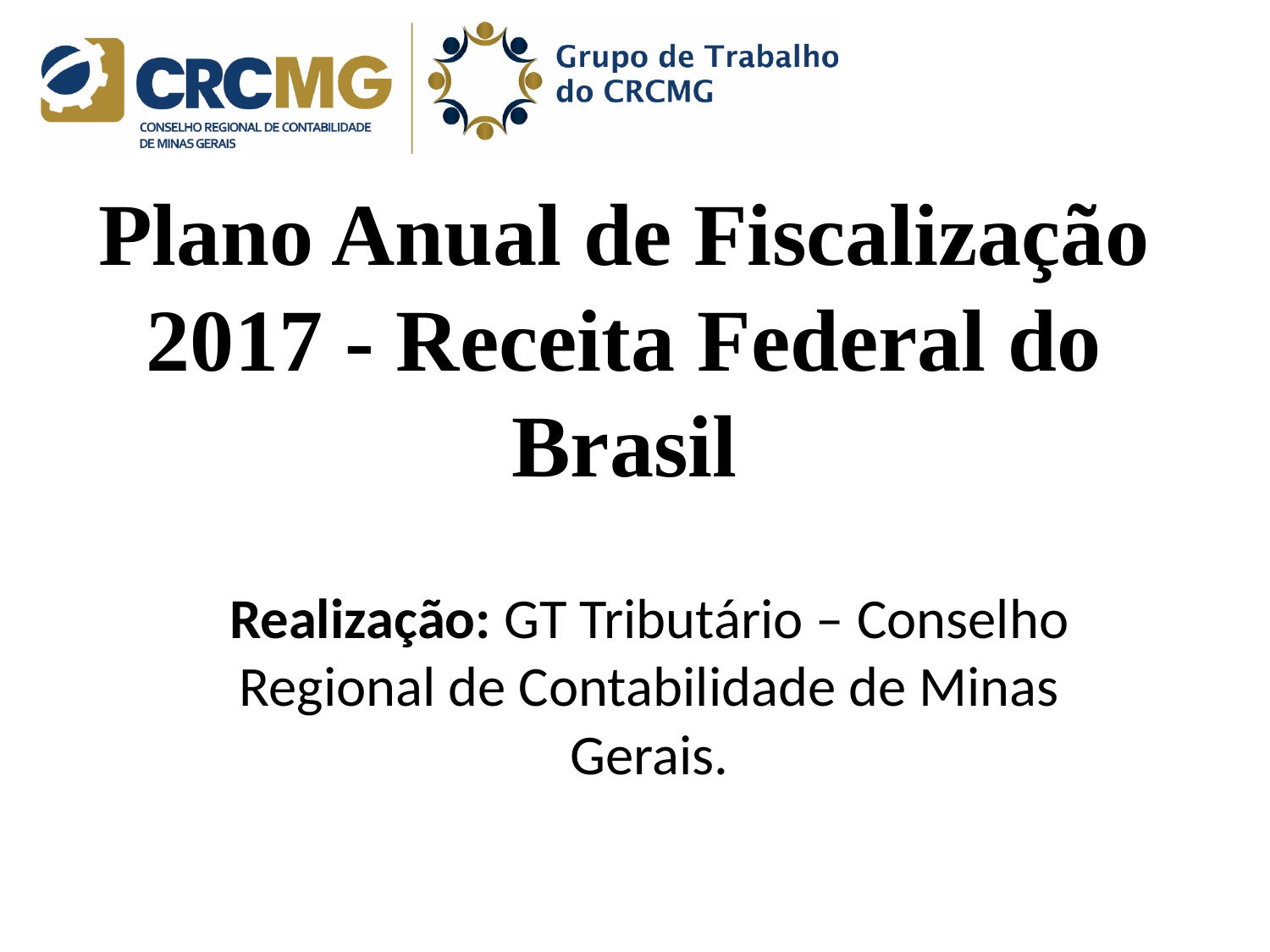

# Plano Anual de Fiscalização 2017 - Receita Federal do Brasil
Realização: GT Tributário – Conselho Regional de Contabilidade de Minas Gerais.